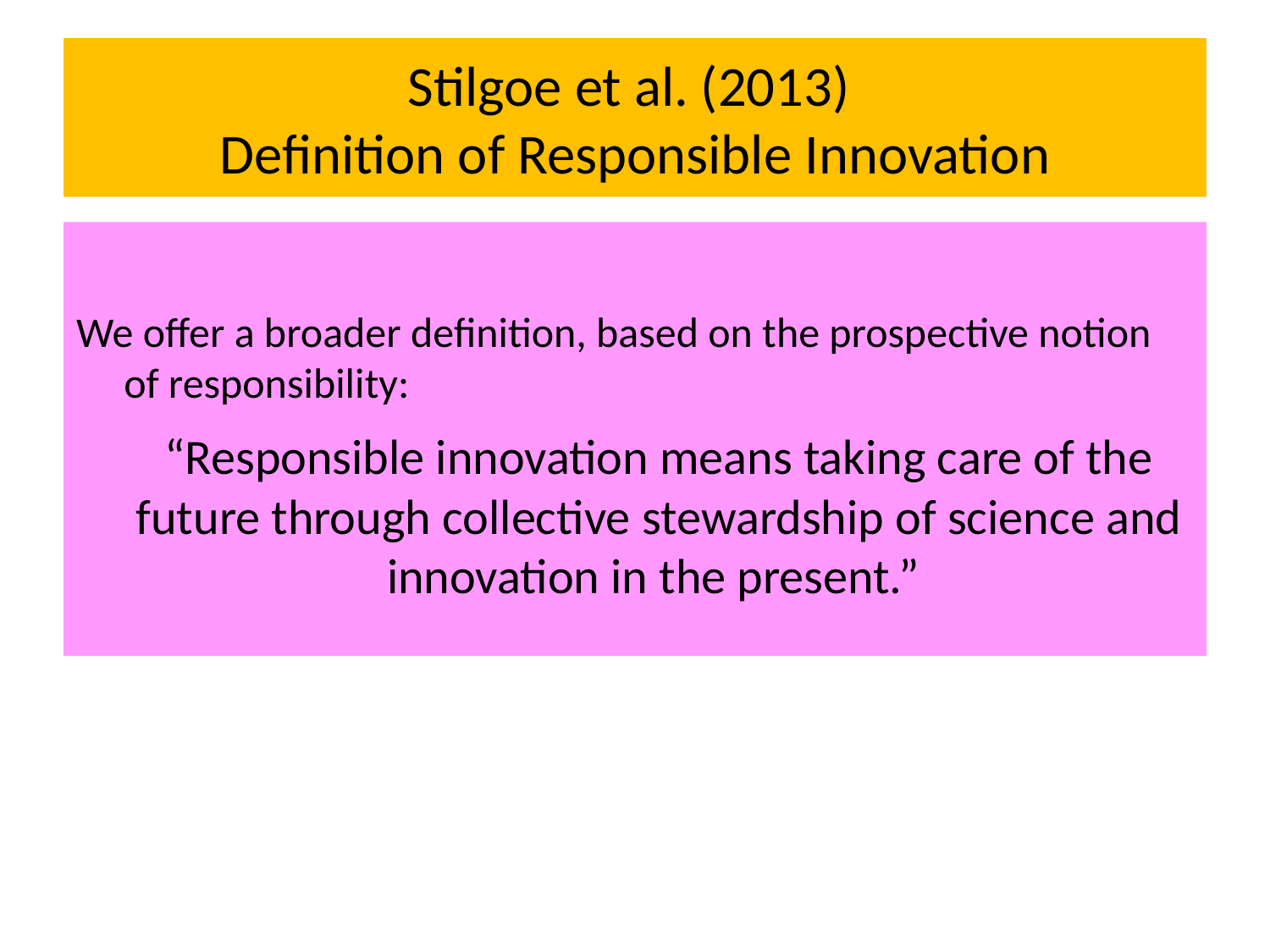

# Stilgoe et al. (2013) Definition of Responsible Innovation

We offer a broader definition, based on the prospective notion of responsibility:
	“Responsible innovation means taking care of the future through collective stewardship of science and innovation in the present.”